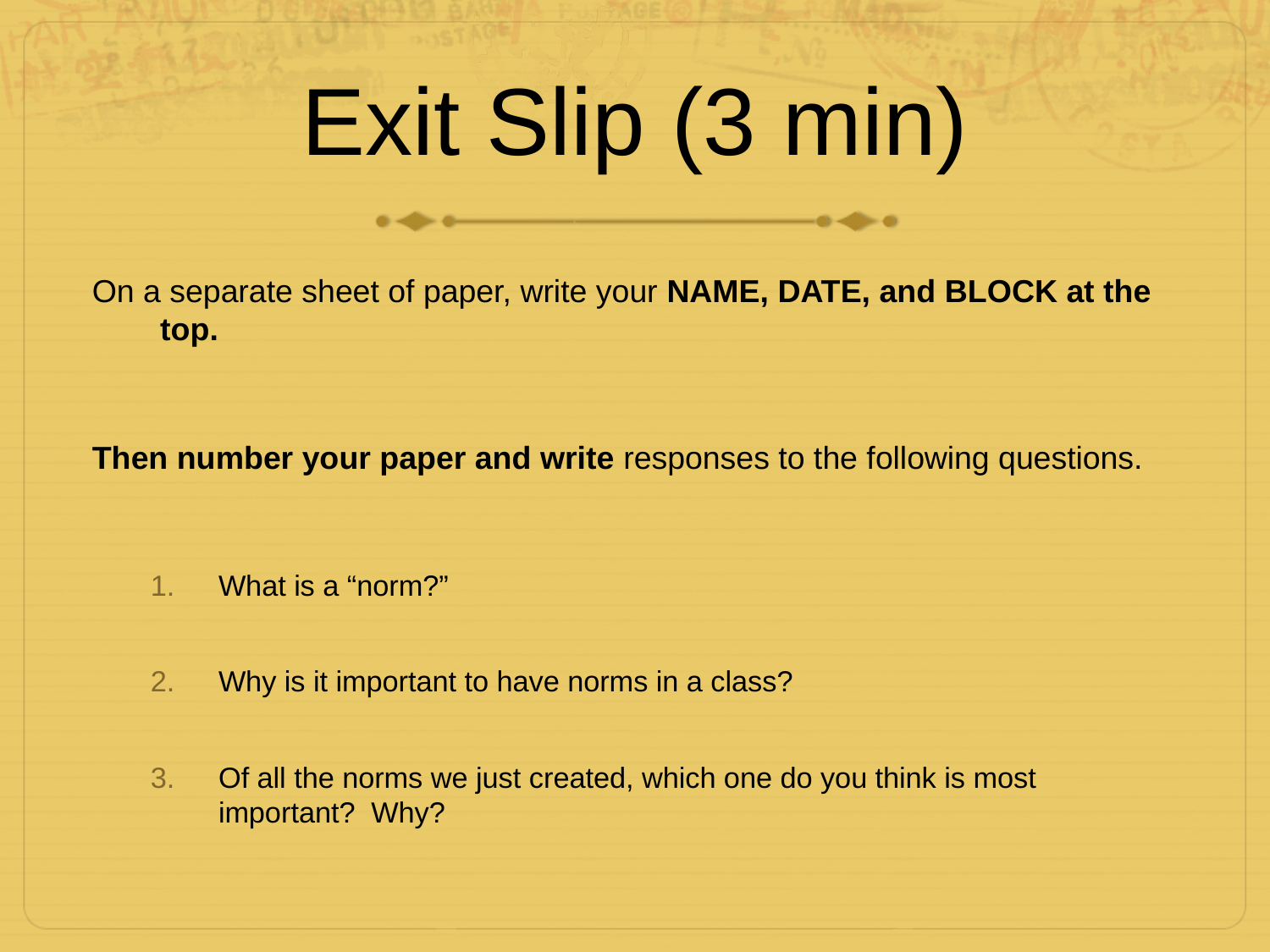

# Exit Slip (3 min)
On a separate sheet of paper, write your NAME, DATE, and BLOCK at the top.

Then number your paper and write responses to the following questions.

What is a “norm?”

Why is it important to have norms in a class?

Of all the norms we just created, which one do you think is most important?  Why?